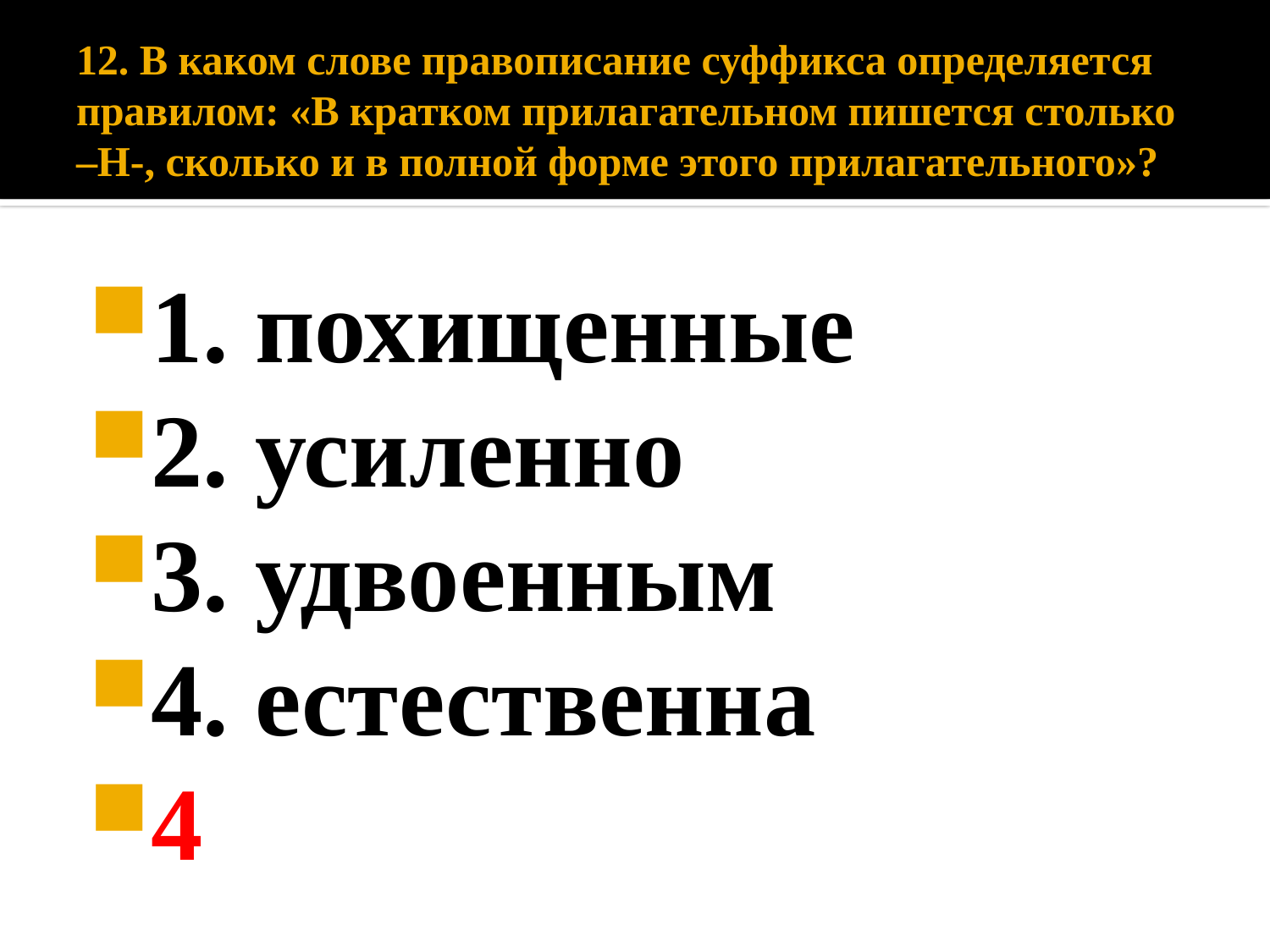

# 12. В каком слове правописание суффикса определяется правилом: «В кратком прилагательном пишется столько –Н-, сколько и в полной форме этого прилагательного»?
1. похищенные
2. усиленно
3. удвоенным
4. естественна
4